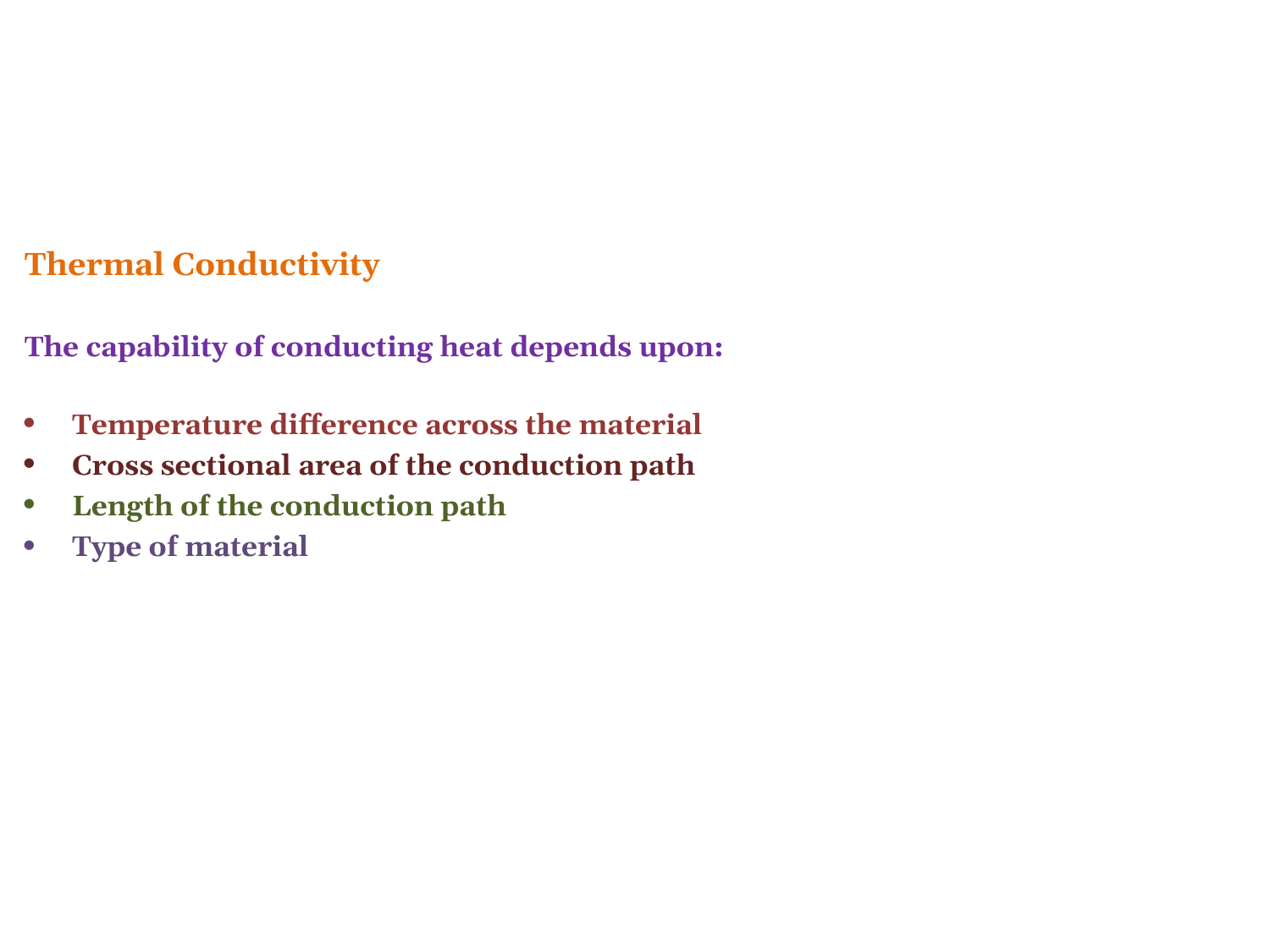

| Thermal Conductivity |
| --- |
| The capability of conducting heat depends upon: |
| Temperature difference across the material Cross sectional area of the conduction path Length of the conduction path Type of material |